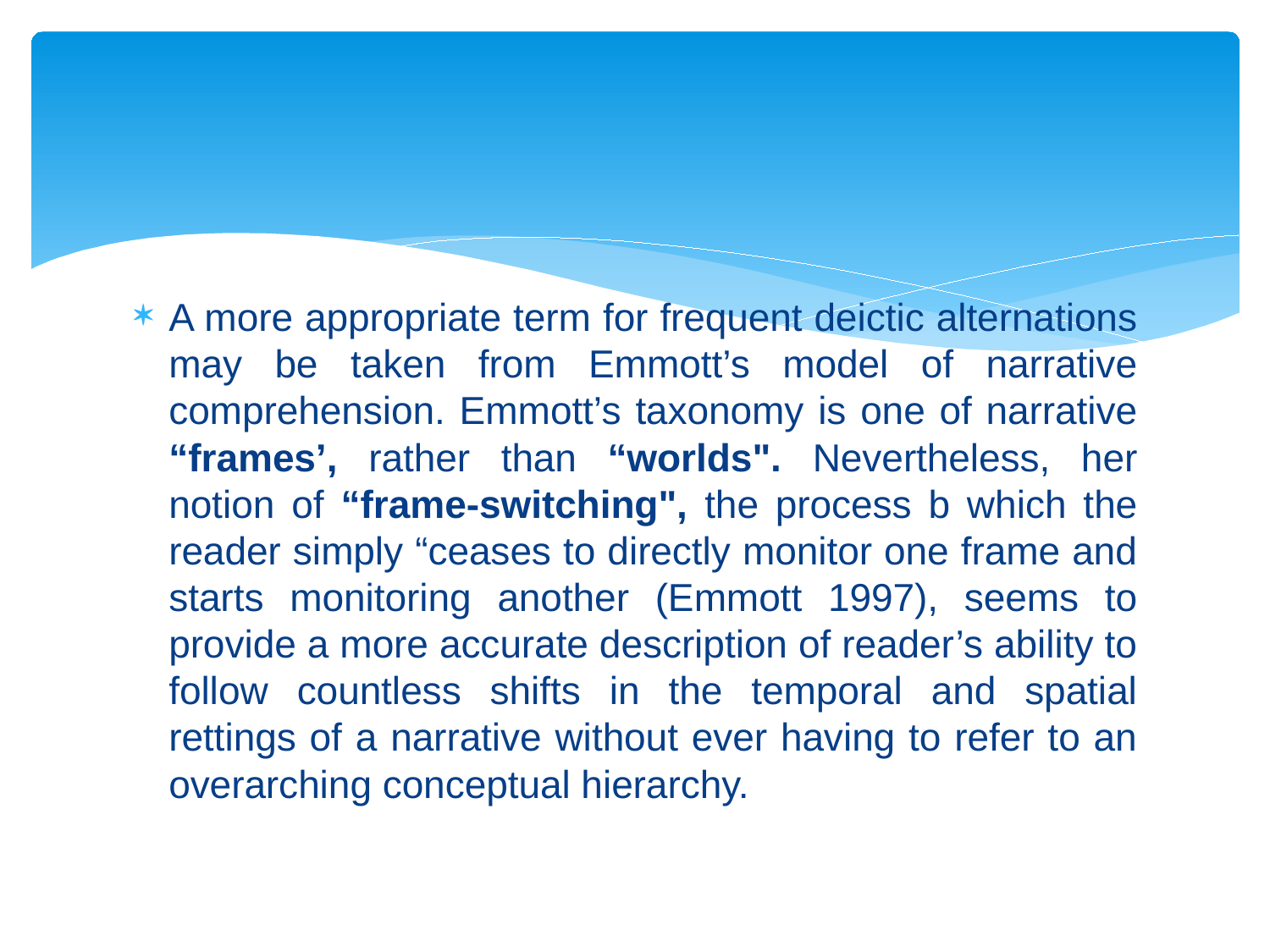

#
A more appropriate term for frequent deictic alternations may be taken from Emmott’s model of narrative comprehension. Emmott’s taxonomy is one of narrative “frames’, rather than “worlds". Nevertheless, her notion of “frame-switching", the process b which the reader simply “ceases to directly monitor one frame and starts monitoring another (Emmott 1997), seems to provide a more accurate description of reader’s ability to follow countless shifts in the temporal and spatial rettings of a narrative without ever having to refer to an overarching conceptual hierarchy.